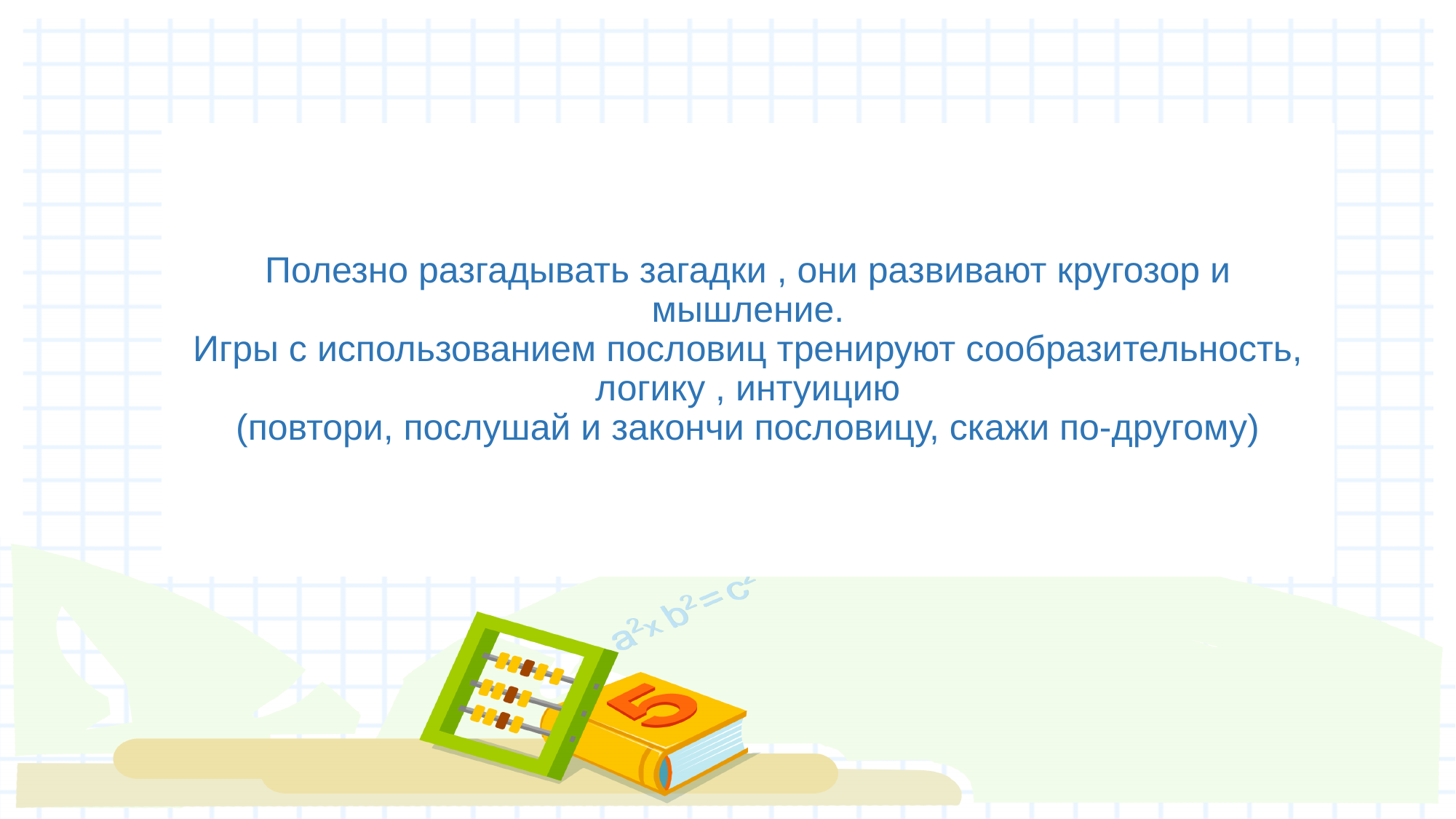

# Полезно разгадывать загадки , они развивают кругозор и мышление. Игры с использованием пословиц тренируют сообразительность, логику , интуицию (повтори, послушай и закончи пословицу, скажи по-другому)